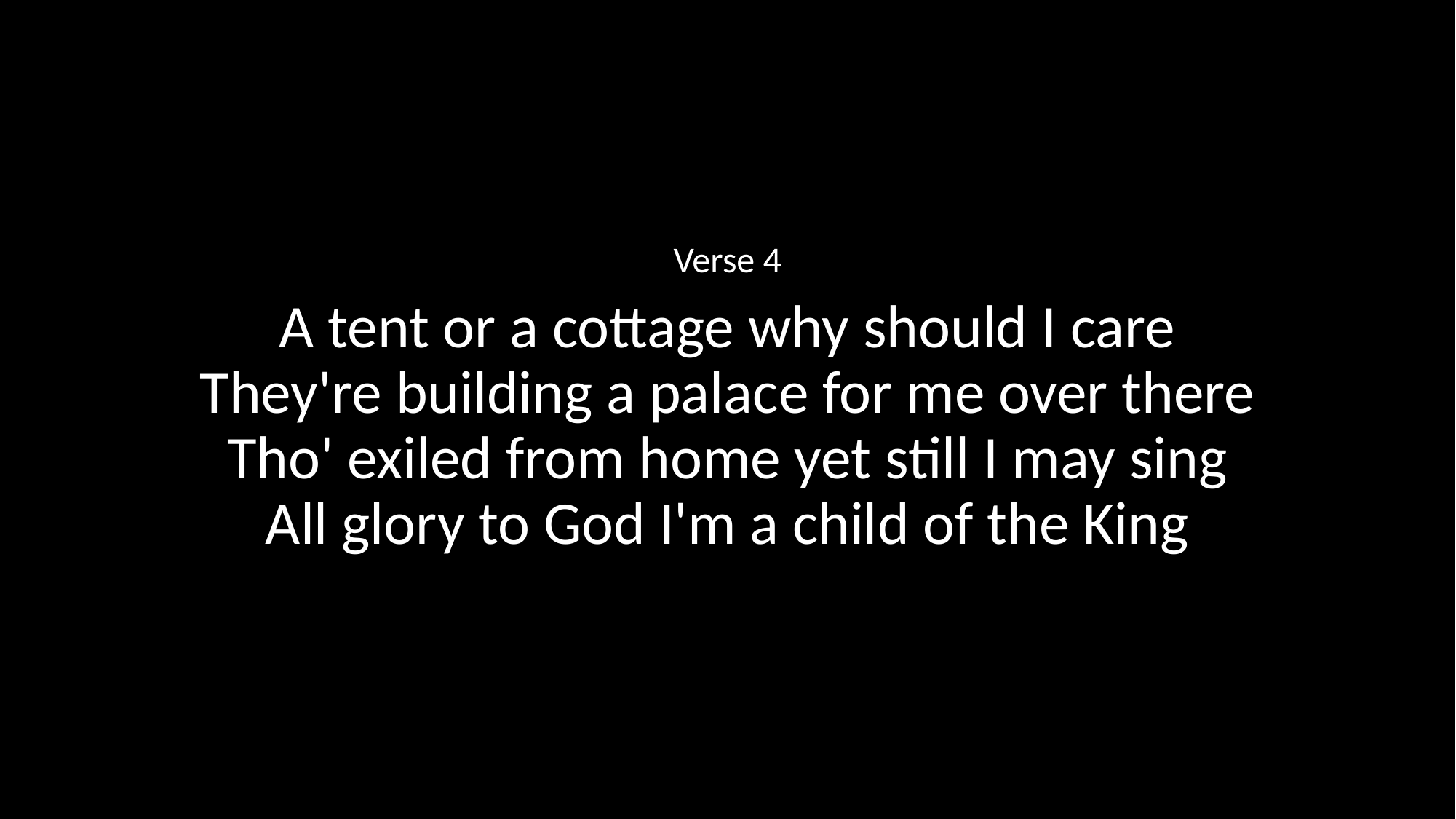

Verse 4
A tent or a cottage why should I care
They're building a palace for me over there
Tho' exiled from home yet still I may sing
All glory to God I'm a child of the King